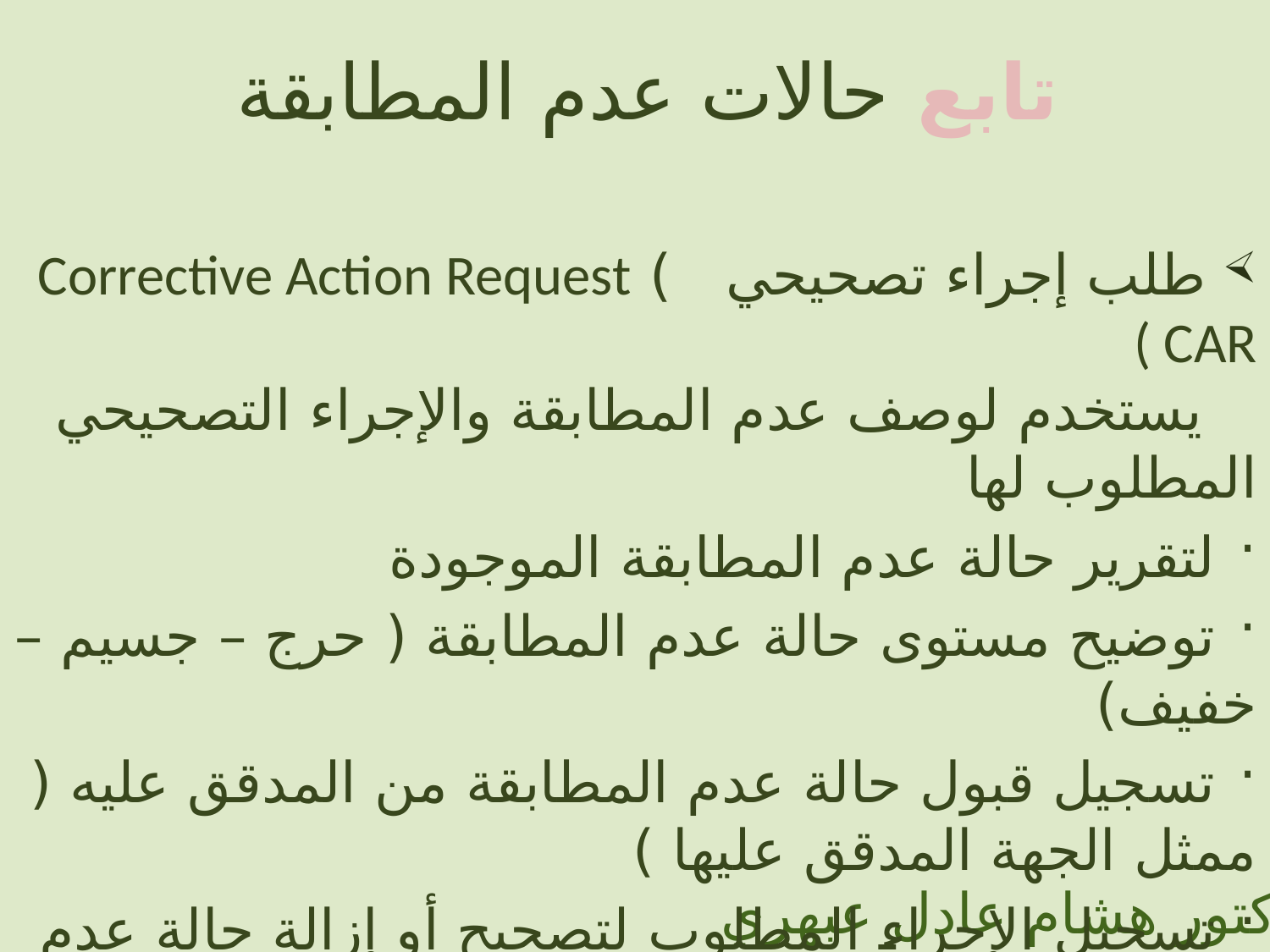

تابع حالات عدم المطابقة
 طلب إجراء تصحيحي   ) Corrective Action Request ( CAR
   يستخدم لوصف عدم المطابقة والإجراء التصحيحي المطلوب لها
 لتقرير حالة عدم المطابقة الموجودة
 توضيح مستوى حالة عدم المطابقة ( حرج – جسيم – خفيف)
 تسجيل قبول حالة عدم المطابقة من المدقق عليه ( ممثل الجهة المدقق عليها )
 تسجيل الإجراء المطلوب لتصحيح أو إزالة حالة عدم المطابقة
الدكتور هشام عادل عبهري